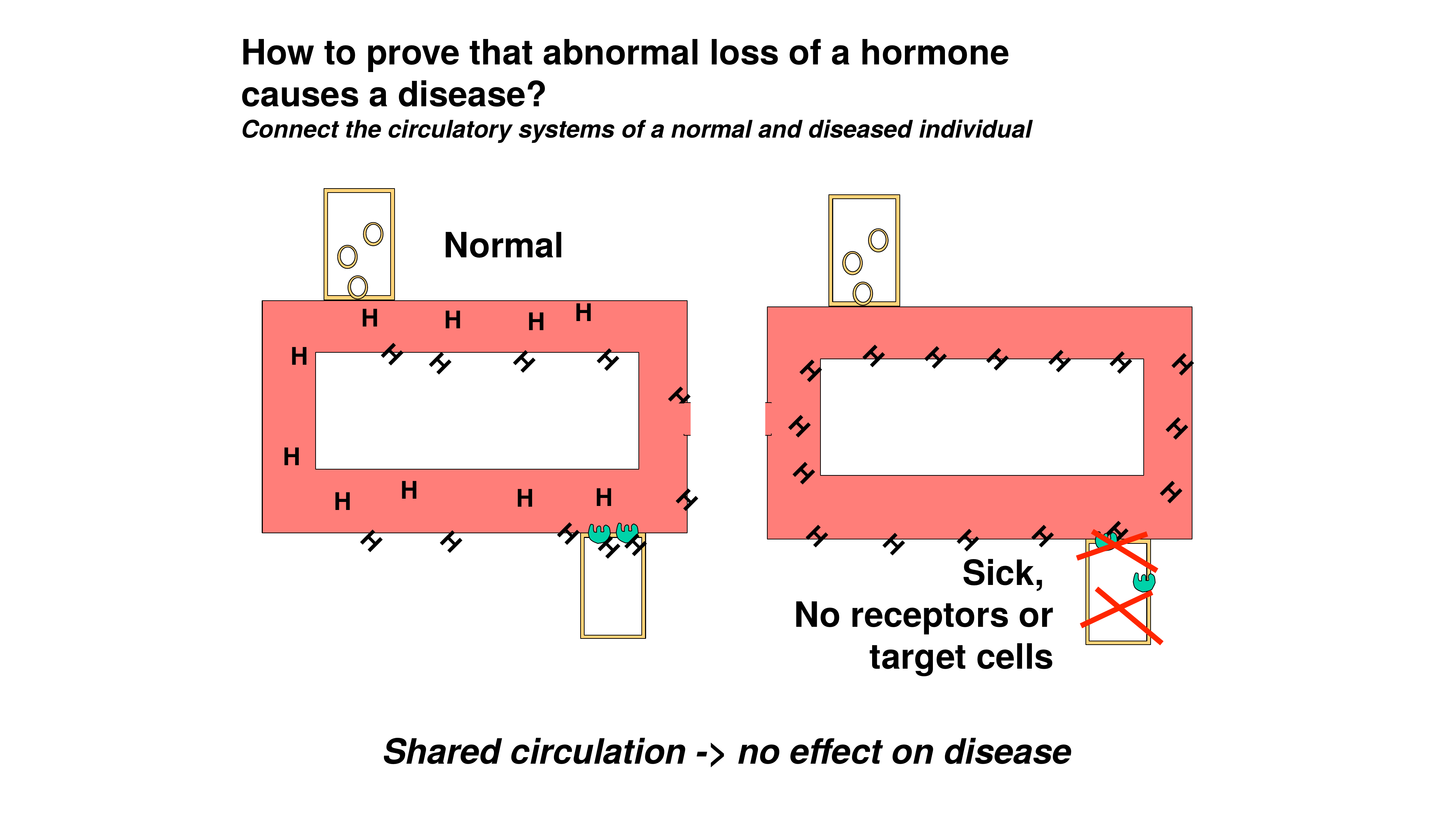

How to prove that abnormal loss of a hormone
causes a disease?
Connect the circulatory systems of a normal and diseased individual

Normal
H
H
H
H
H
H
H
H
H
H

H
H
H
H
H
H
H
H
H
H
H
H
H
H
H
H
H
H
H
H
H
H
H
H
H
H
H

Sick,
No receptors or target cells

Shared circulation -> no effect on disease